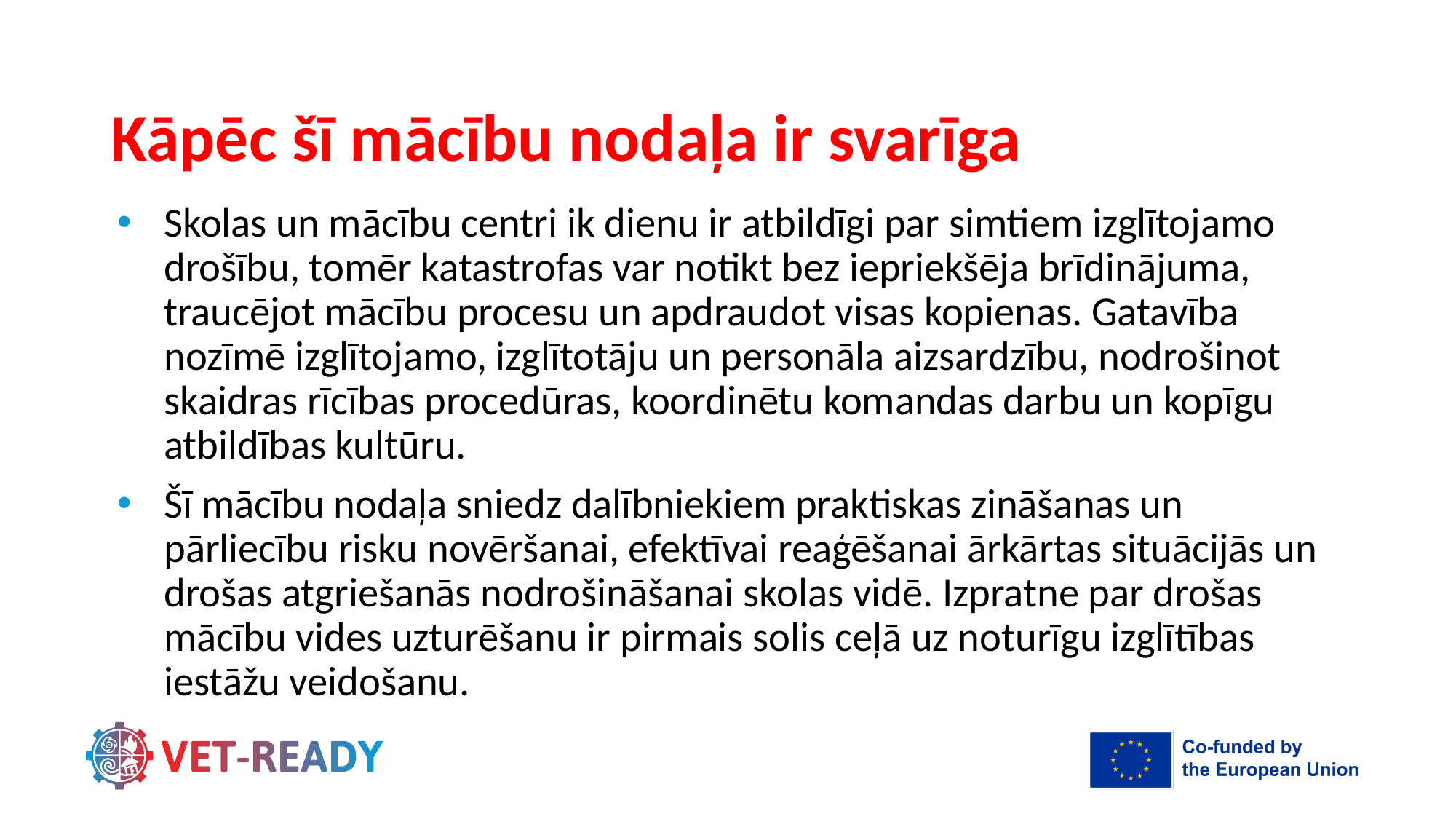

# Kāpēc šī mācību nodaļa ir svarīga
Skolas un mācību centri ik dienu ir atbildīgi par simtiem izglītojamo drošību, tomēr katastrofas var notikt bez iepriekšēja brīdinājuma, traucējot mācību procesu un apdraudot visas kopienas. Gatavība nozīmē izglītojamo, izglītotāju un personāla aizsardzību, nodrošinot skaidras rīcības procedūras, koordinētu komandas darbu un kopīgu atbildības kultūru.
Šī mācību nodaļa sniedz dalībniekiem praktiskas zināšanas un pārliecību risku novēršanai, efektīvai reaģēšanai ārkārtas situācijās un drošas atgriešanās nodrošināšanai skolas vidē. Izpratne par drošas mācību vides uzturēšanu ir pirmais solis ceļā uz noturīgu izglītības iestāžu veidošanu.